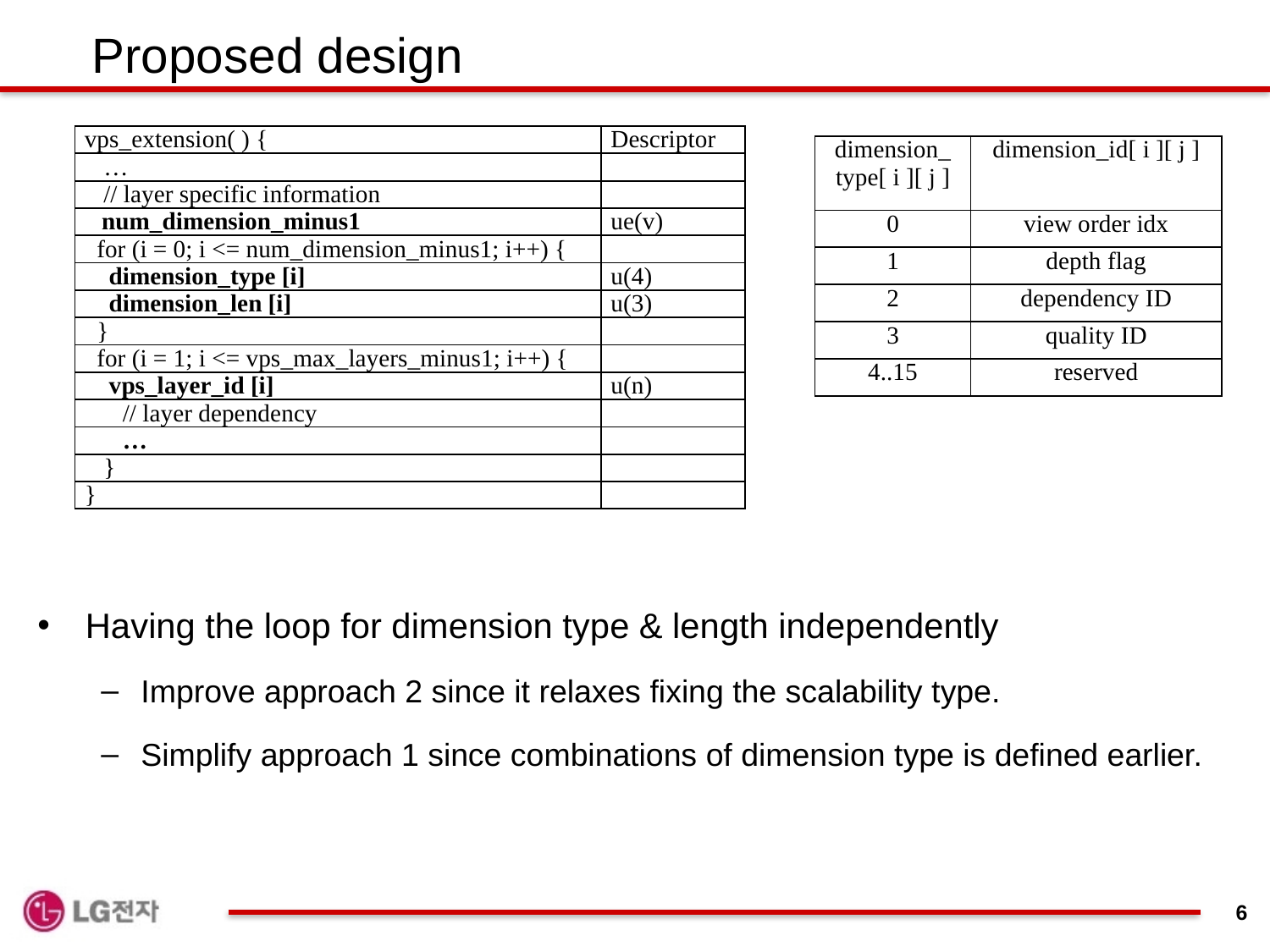

# Proposed design
| vps\_extension( ) { | Descriptor |
| --- | --- |
| … |  |
| // layer specific information |  |
| num\_dimension\_minus1 | ue(v) |
| for (i = 0; i <= num\_dimension\_minus1; i++) { |  |
| dimension\_type [i] | u(4) |
| dimension\_len [i] | u(3) |
| } |  |
| for (i = 1; i <= vps\_max\_layers\_minus1; i++) { |  |
| vps\_layer\_id [i] | u(n) |
| // layer dependency |  |
| … |  |
| } |  |
| } |  |
| dimension\_ type[ i ][ j ] | dimension\_id[ i ][ j ] |
| --- | --- |
| 0 | view order idx |
| 1 | depth flag |
| 2 | dependency ID |
| 3 | quality ID |
| 4..15 | reserved |
Having the loop for dimension type & length independently
Improve approach 2 since it relaxes fixing the scalability type.
Simplify approach 1 since combinations of dimension type is defined earlier.

6